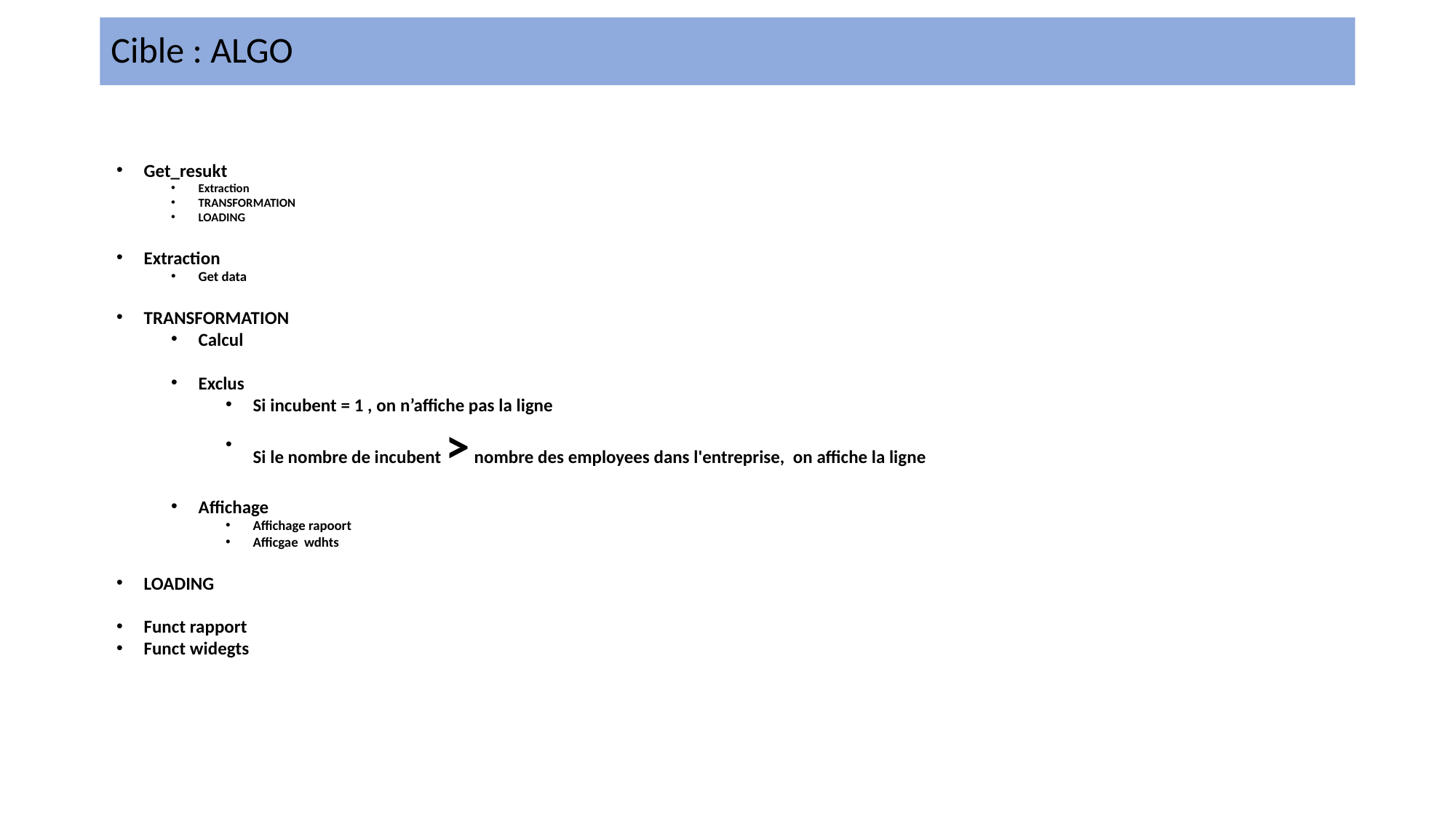

# Cible : ALGO
Get_resukt
Extraction
TRANSFORMATION
LOADING

Extraction
Get data

TRANSFORMATION
Calcul

Exclus
Si incubent = 1 , on n’affiche pas la ligne
Si le nombre de incubent > nombre des employees dans l'entreprise,  on affiche la ligne

Affichage
Affichage rapoort
Afficgae  wdhts

LOADING

Funct rapport
Funct widegts